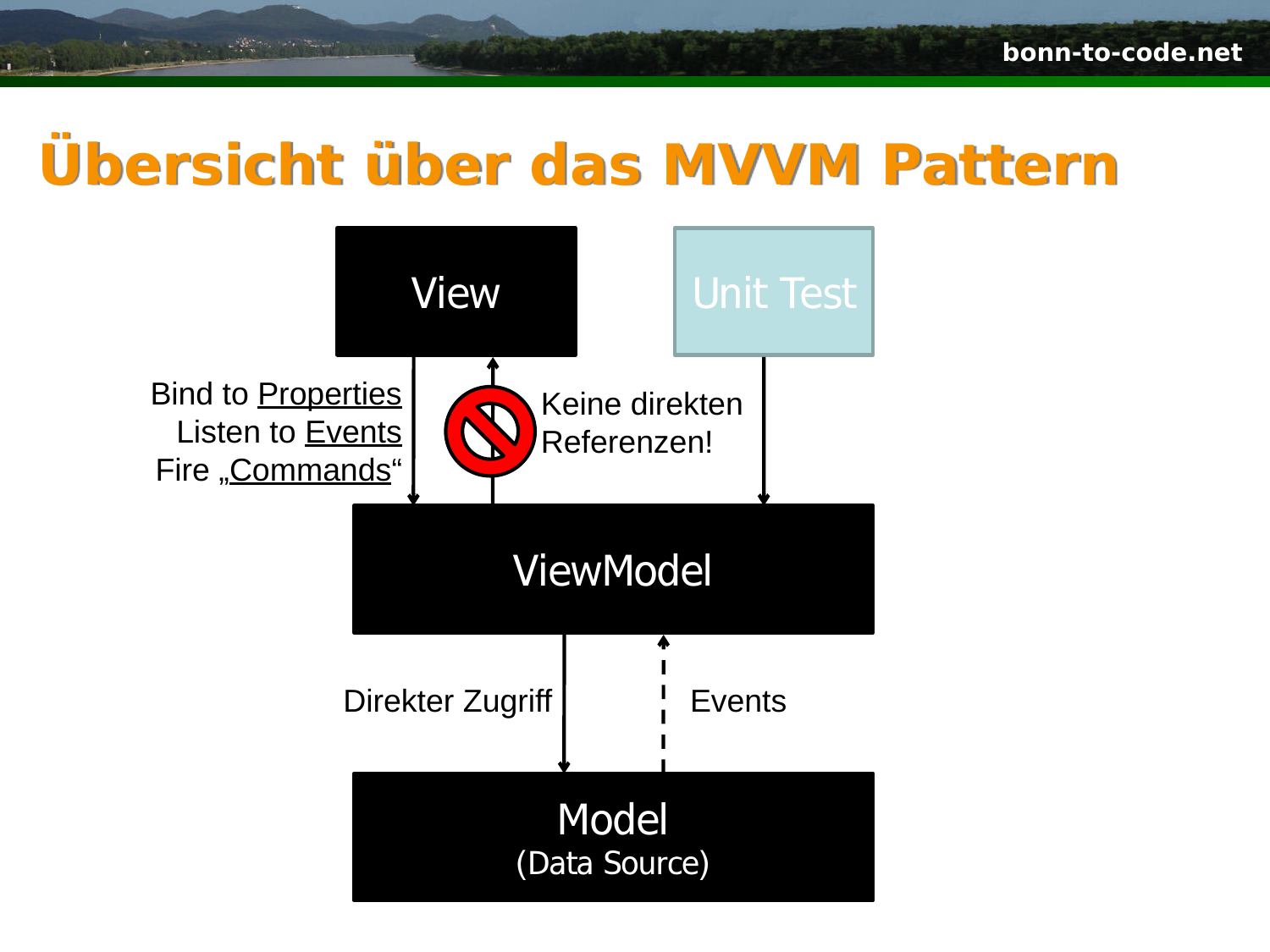

# Übersicht über das MVVM Pattern
View
Unit Test
Bind to Properties
Listen to Events
Fire „Commands“
Keine direkten
Referenzen!

ViewModel
Direkter Zugriff
Events
Model
(Data Source)